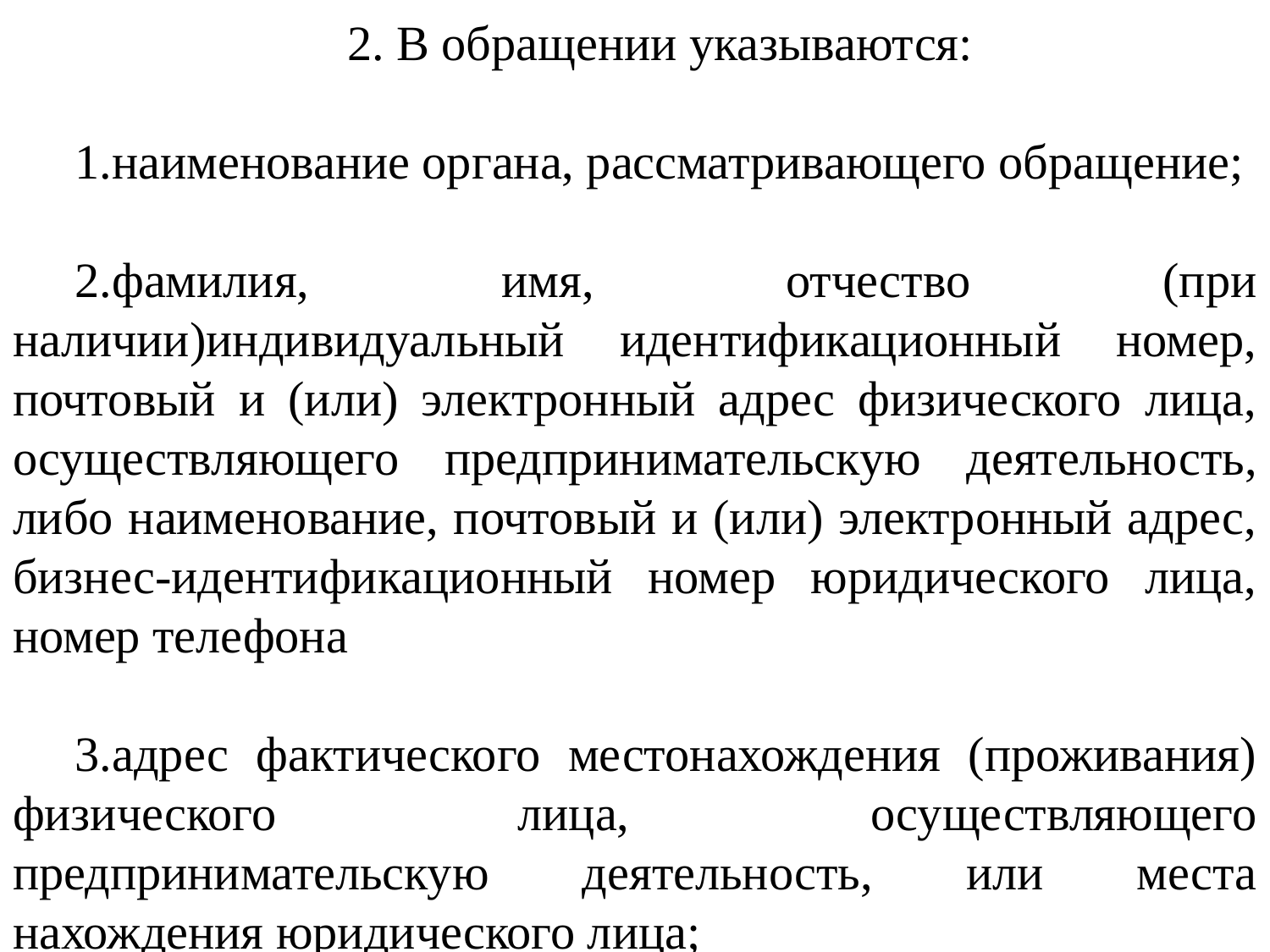

2. В обращении указываются:

наименование органа, рассматривающего обращение;

фамилия, имя, отчество (при наличии)индивидуальный идентификационный номер, почтовый и (или) электронный адрес физического лица, осуществляющего предпринимательскую деятельность, либо наименование, почтовый и (или) электронный адрес, бизнес-идентификационный номер юридического лица, номер телефона

адрес фактического местонахождения (проживания) физического лица, осуществляющего предпринимательскую деятельность, или места нахождения юридического лица;